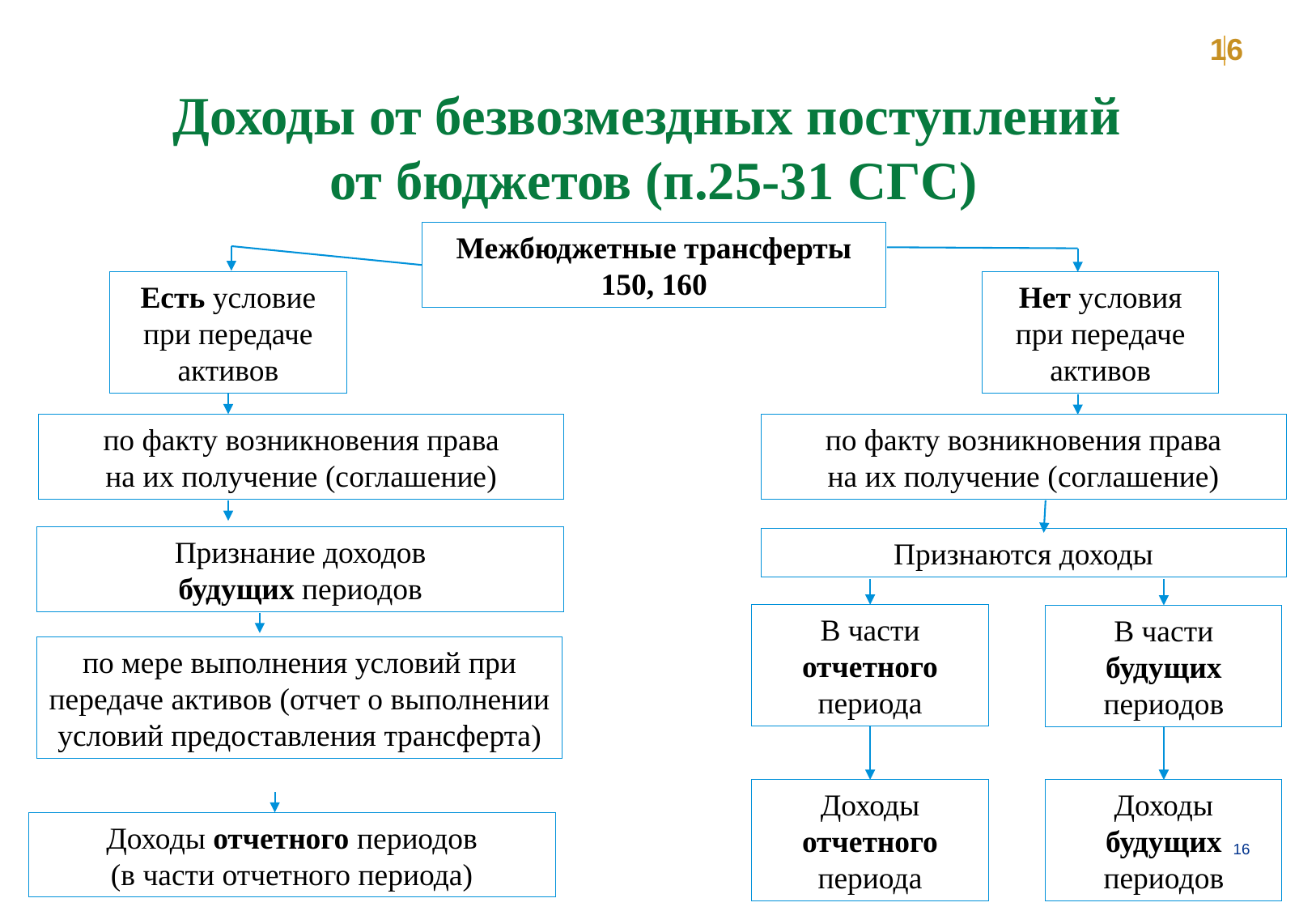

16
Доходы от безвозмездных поступлений
от бюджетов (п.25-31 СГС)

Межбюджетные трансферты 150, 160
Есть условие при передаче активов
Нет условия при передаче активов
по факту возникновения права
на их получение (соглашение)
по факту возникновения права
на их получение (соглашение)
Признание доходов
будущих периодов
Признаются доходы
В части отчетного периода
В части будущих периодов
по мере выполнения условий при передаче активов (отчет о выполнении условий предоставления трансферта)
Доходы
отчетного периода
Доходы
будущих периодов
Доходы отчетного периодов
(в части отчетного периода)